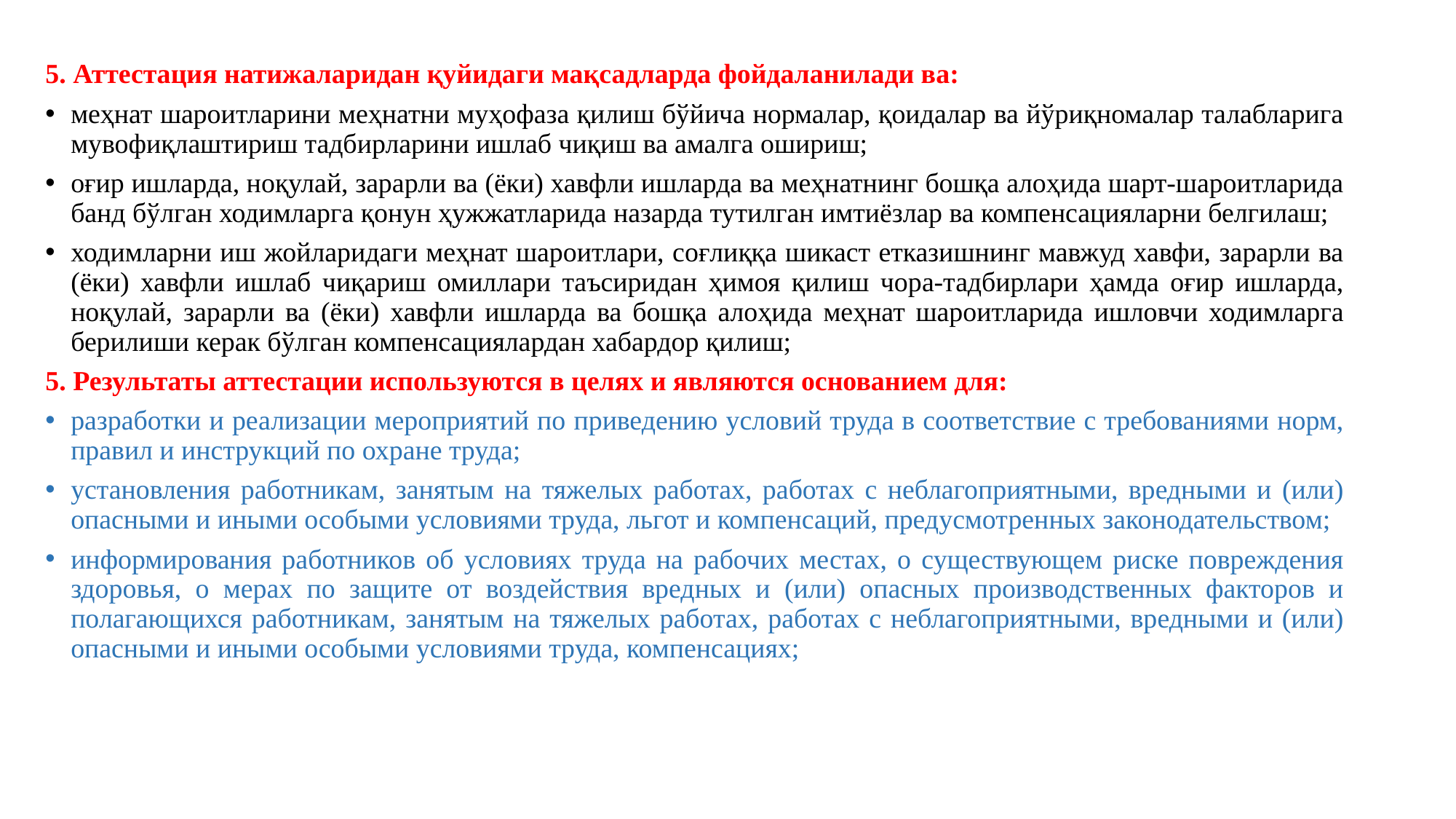

5. Аттестация натижаларидан қуйидаги мақсадларда фойдаланилади ва:
меҳнат шароитларини меҳнатни муҳофаза қилиш бўйича нормалар, қоидалар ва йўриқномалар талабларига мувофиқлаштириш тадбирларини ишлаб чиқиш ва амалга ошириш;
оғир ишларда, ноқулай, зарарли ва (ёки) хавфли ишларда ва меҳнатнинг бошқа алоҳида шарт-шароитларида банд бўлган ходимларга қонун ҳужжатларида назарда тутилган имтиёзлар ва компенсацияларни белгилаш;
ходимларни иш жойларидаги меҳнат шароитлари, соғлиққа шикаст етказишнинг мавжуд хавфи, зарарли ва (ёки) хавфли ишлаб чиқариш омиллари таъсиридан ҳимоя қилиш чора-тадбирлари ҳамда оғир ишларда, ноқулай, зарарли ва (ёки) хавфли ишларда ва бошқа алоҳида меҳнат шароитларида ишловчи ходимларга берилиши керак бўлган компенсациялардан хабардор қилиш;
5. Результаты аттестации используются в целях и являются основанием для:
разработки и реализации мероприятий по приведению условий труда в соответствие с требованиями норм, правил и инструкций по охране труда;
установления работникам, занятым на тяжелых работах, работах с неблагоприятными, вредными и (или) опасными и иными особыми условиями труда, льгот и компенсаций, предусмотренных законодательством;
информирования работников об условиях труда на рабочих местах, о существующем риске повреждения здоровья, о мерах по защите от воздействия вредных и (или) опасных производственных факторов и полагающихся работникам, занятым на тяжелых работах, работах с неблагоприятными, вредными и (или) опасными и иными особыми условиями труда, компенсациях;